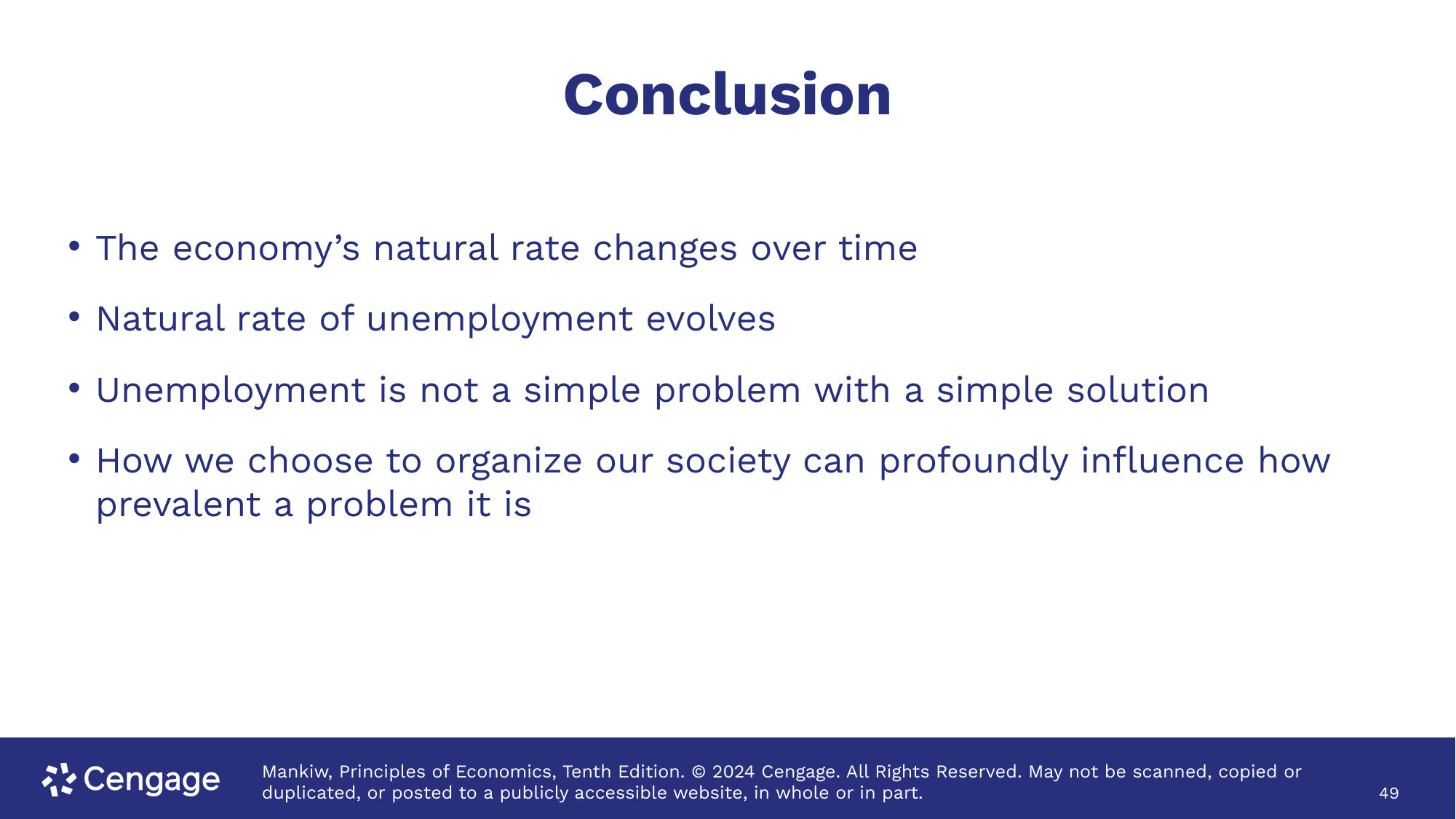

# Conclusion
The economy’s natural rate changes over time
Natural rate of unemployment evolves
Unemployment is not a simple problem with a simple solution
How we choose to organize our society can profoundly influence how prevalent a problem it is